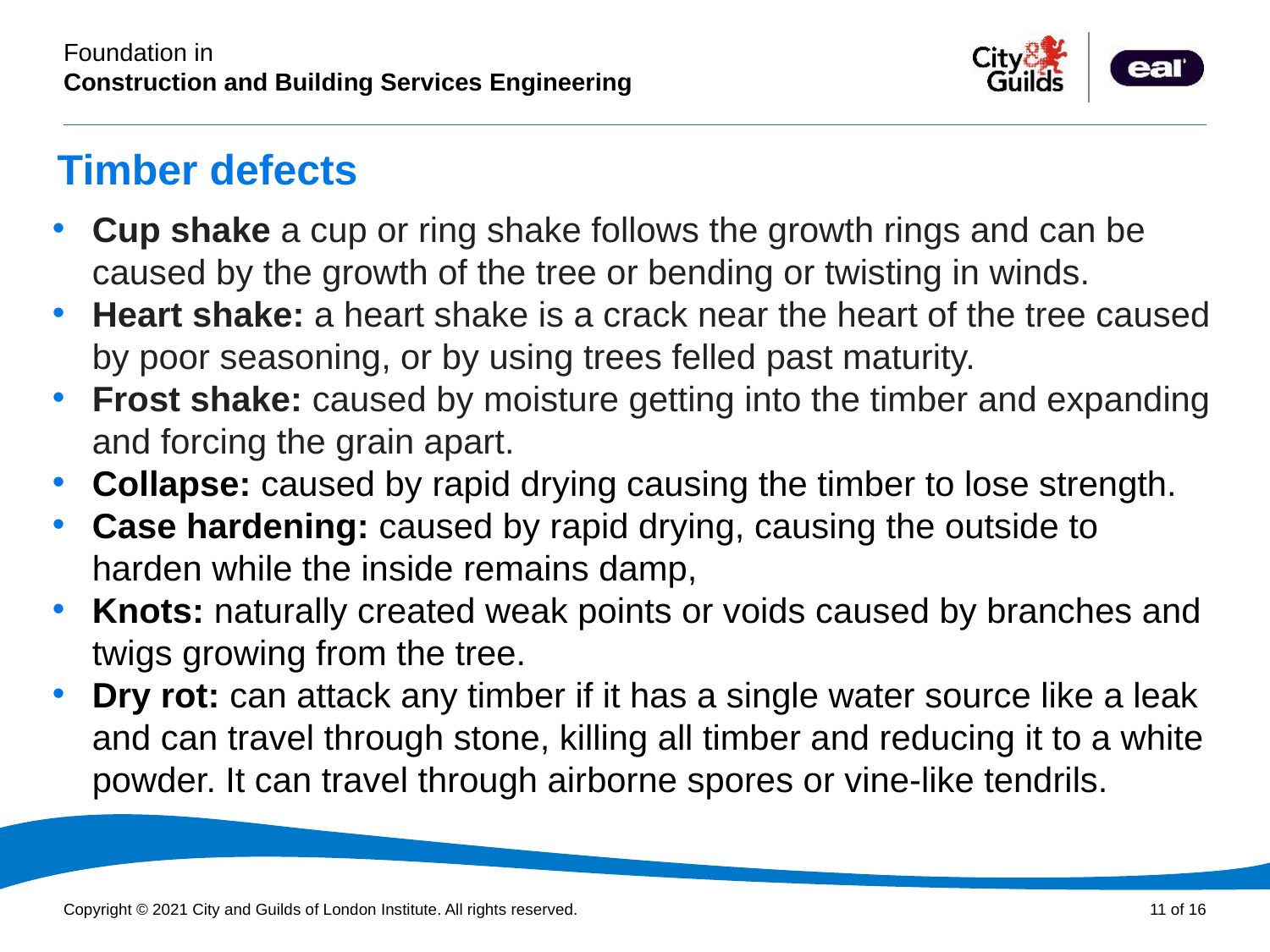

# Timber defects
Cup shake a cup or ring shake follows the growth rings and can be caused by the growth of the tree or bending or twisting in winds.
Heart shake: a heart shake is a crack near the heart of the tree caused by poor seasoning, or by using trees felled past maturity.
Frost shake: caused by moisture getting into the timber and expanding and forcing the grain apart.
Collapse: caused by rapid drying causing the timber to lose strength.
Case hardening: caused by rapid drying, causing the outside to harden while the inside remains damp,
Knots: naturally created weak points or voids caused by branches and twigs growing from the tree.
Dry rot: can attack any timber if it has a single water source like a leak and can travel through stone, killing all timber and reducing it to a white powder. It can travel through airborne spores or vine-like tendrils.